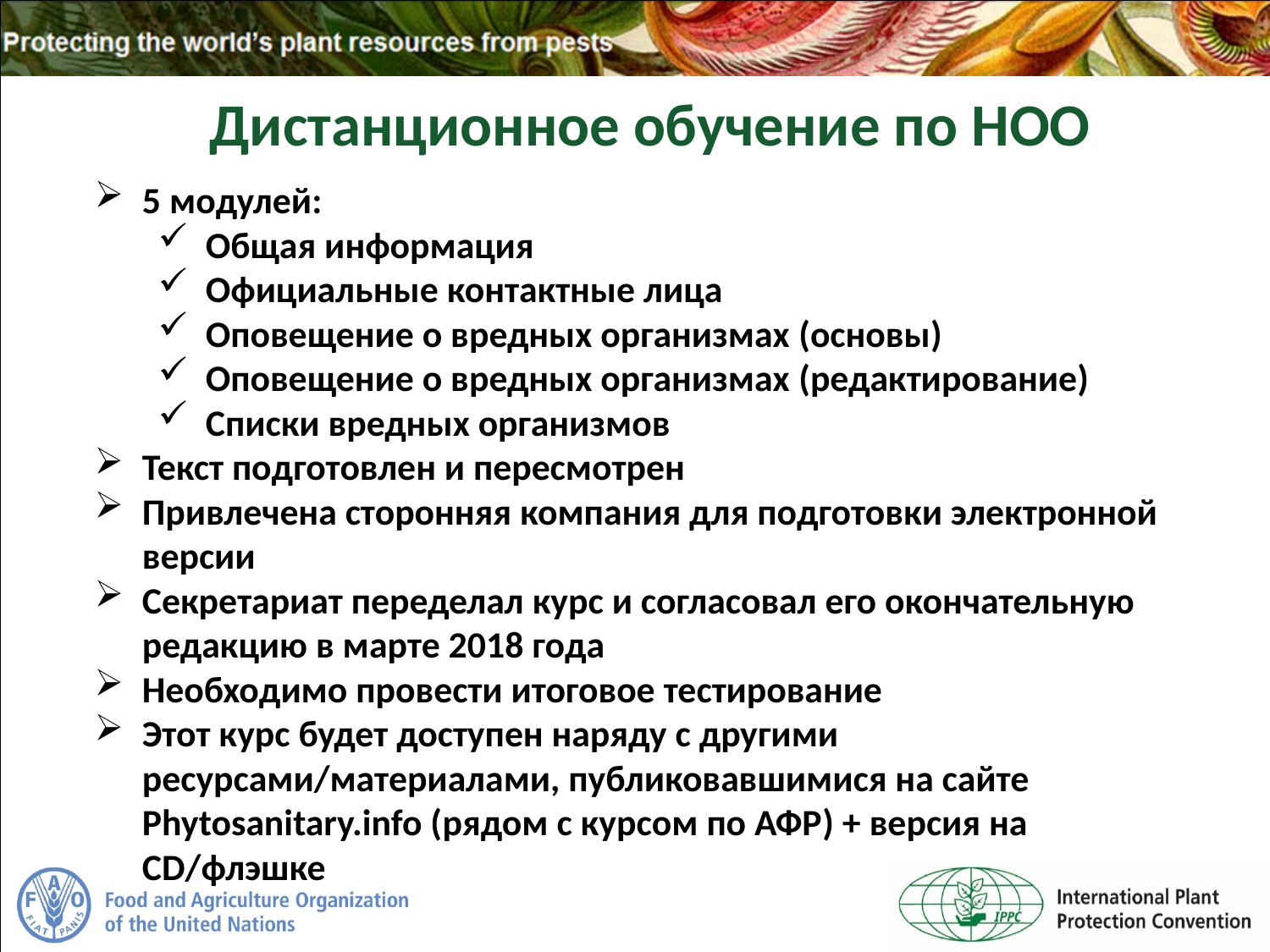

Дистанционное обучение по НОО
5 модулей:
Общая информация
Официальные контактные лица
Оповещение о вредных организмах (основы)
Оповещение о вредных организмах (редактирование)
Списки вредных организмов
Текст подготовлен и пересмотрен
Привлечена сторонняя компания для подготовки электронной версии
Секретариат переделал курс и согласовал его окончательную редакцию в марте 2018 года
Необходимо провести итоговое тестирование
Этот курс будет доступен наряду с другими ресурсами/материалами, публиковавшимися на сайте Phytosanitary.info (рядом с курсом по АФР) + версия на CD/флэшке